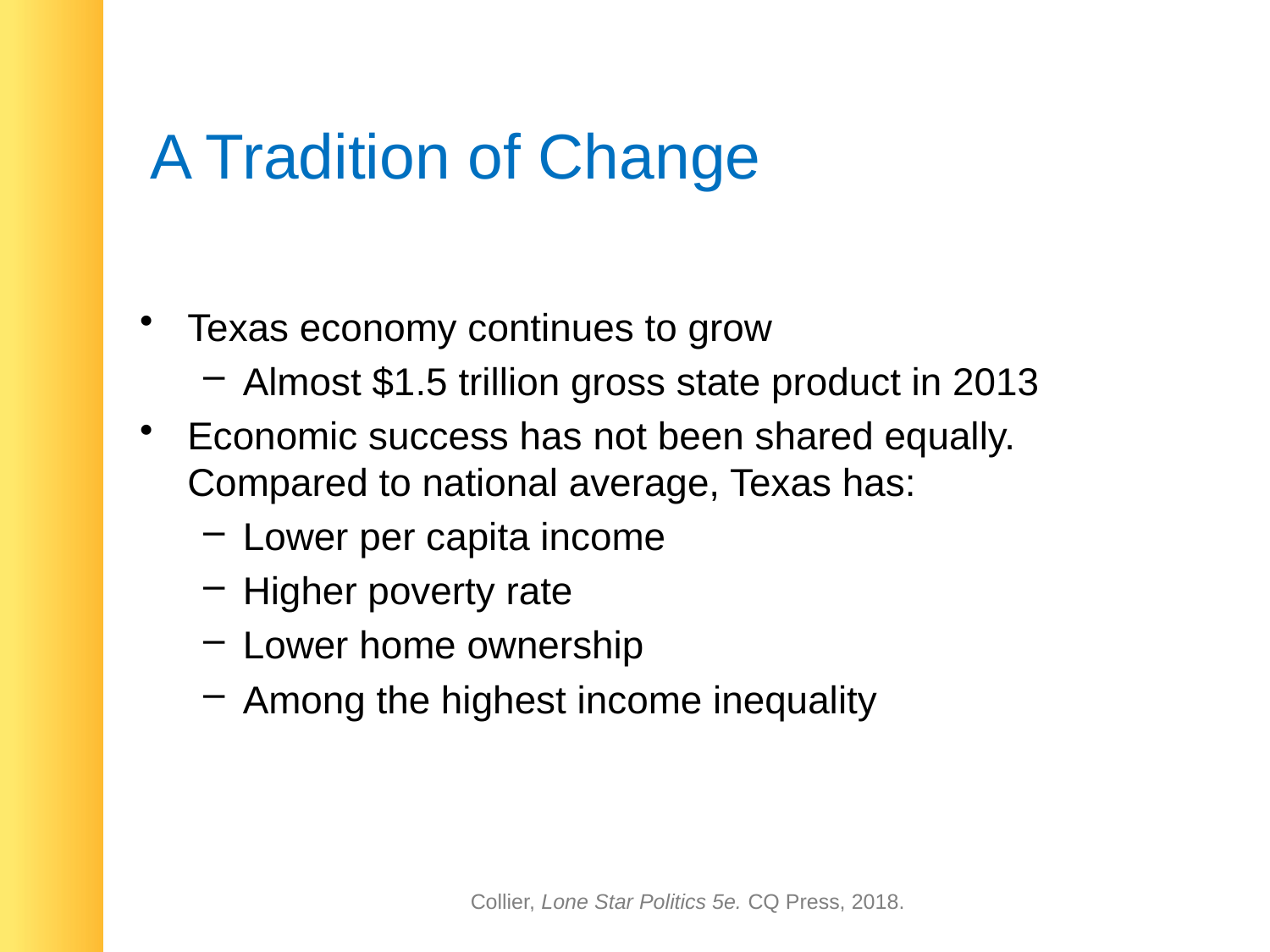

# A Tradition of Change
Texas economy continues to grow
Almost $1.5 trillion gross state product in 2013
Economic success has not been shared equally. Compared to national average, Texas has:
Lower per capita income
Higher poverty rate
Lower home ownership
Among the highest income inequality
Collier, Lone Star Politics 5e. CQ Press, 2018.